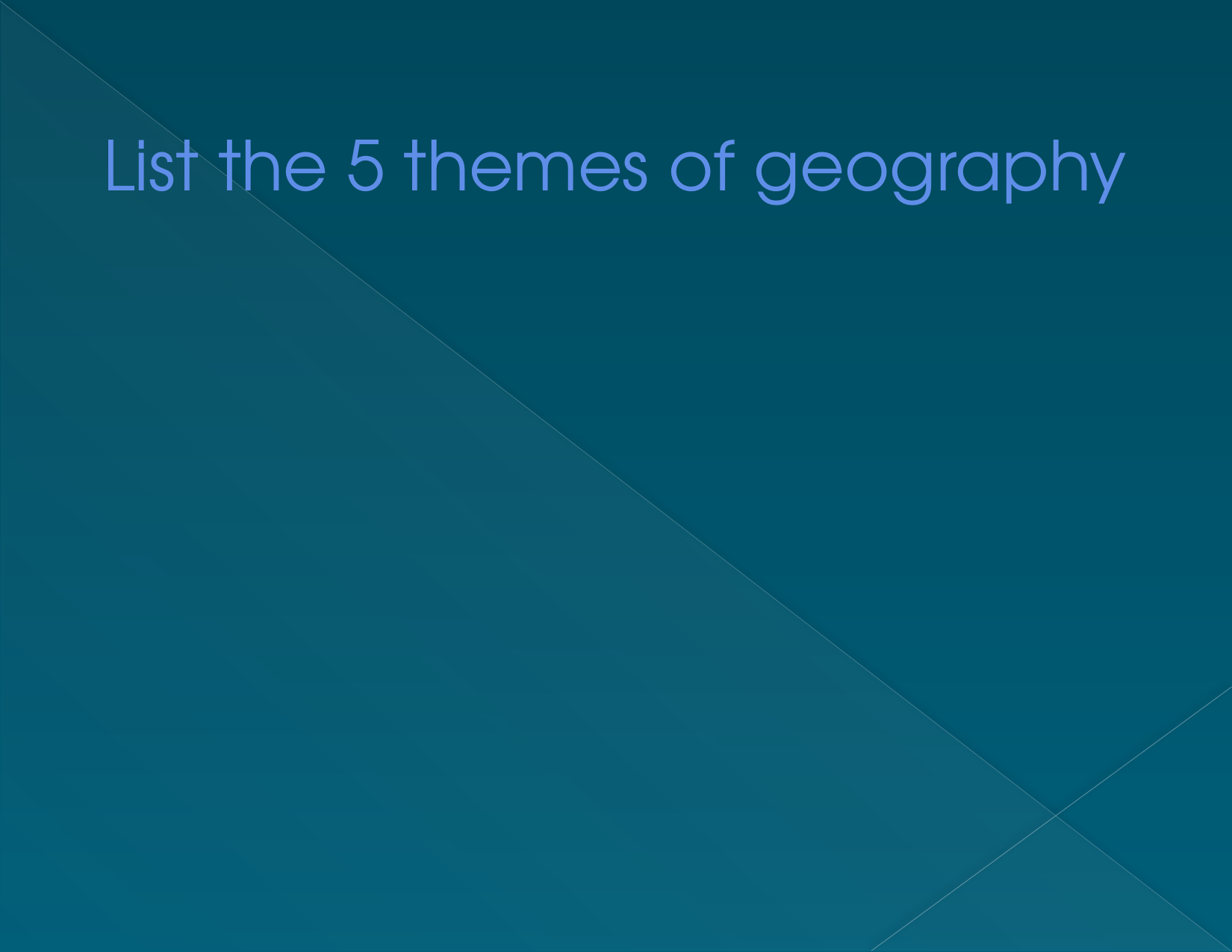

# List the 5 themes of geography